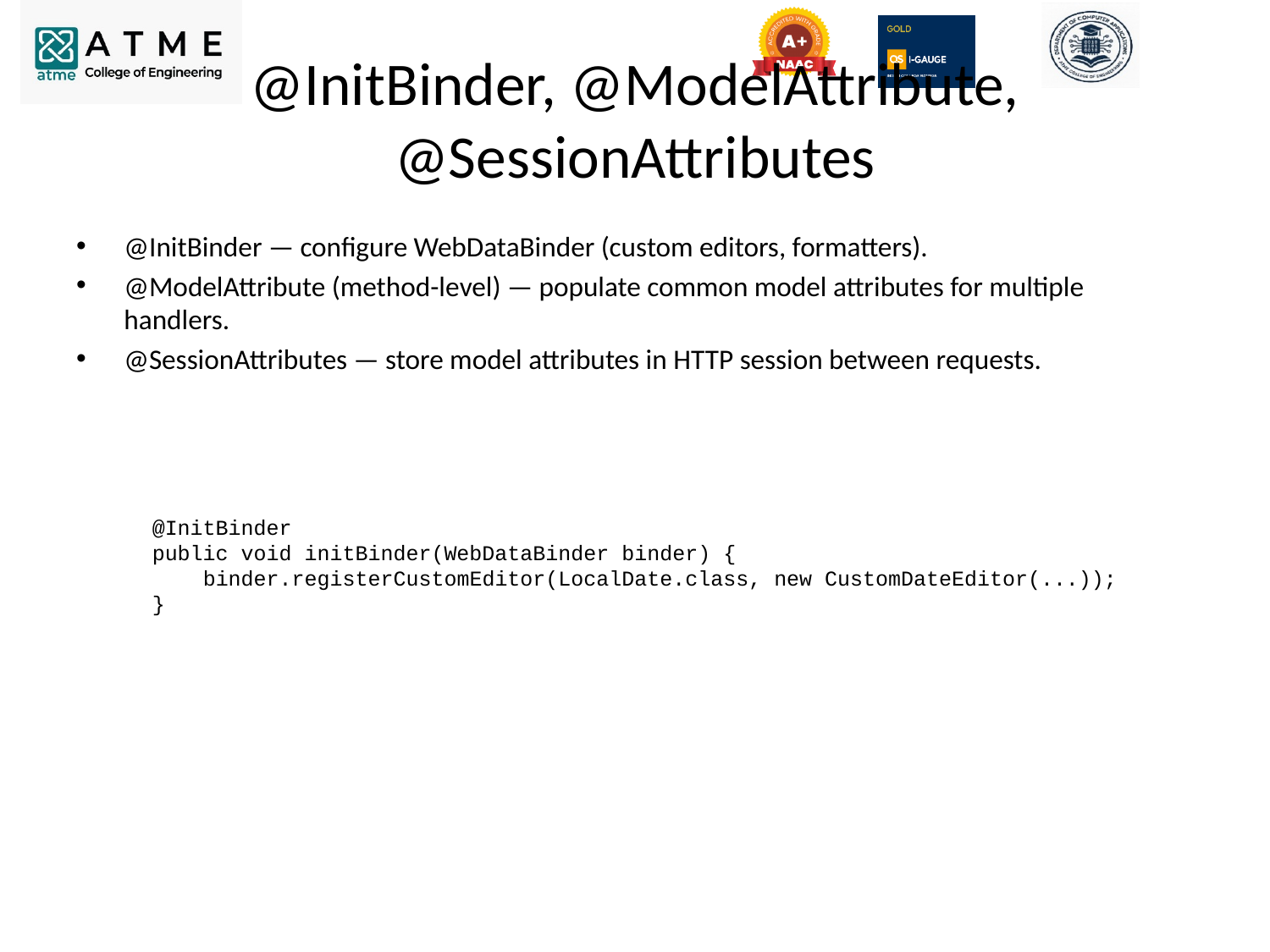

# @InitBinder, @ModelAttribute, @SessionAttributes
@InitBinder — configure WebDataBinder (custom editors, formatters).
@ModelAttribute (method-level) — populate common model attributes for multiple handlers.
@SessionAttributes — store model attributes in HTTP session between requests.
@InitBinder
public void initBinder(WebDataBinder binder) {
    binder.registerCustomEditor(LocalDate.class, new CustomDateEditor(...));
}